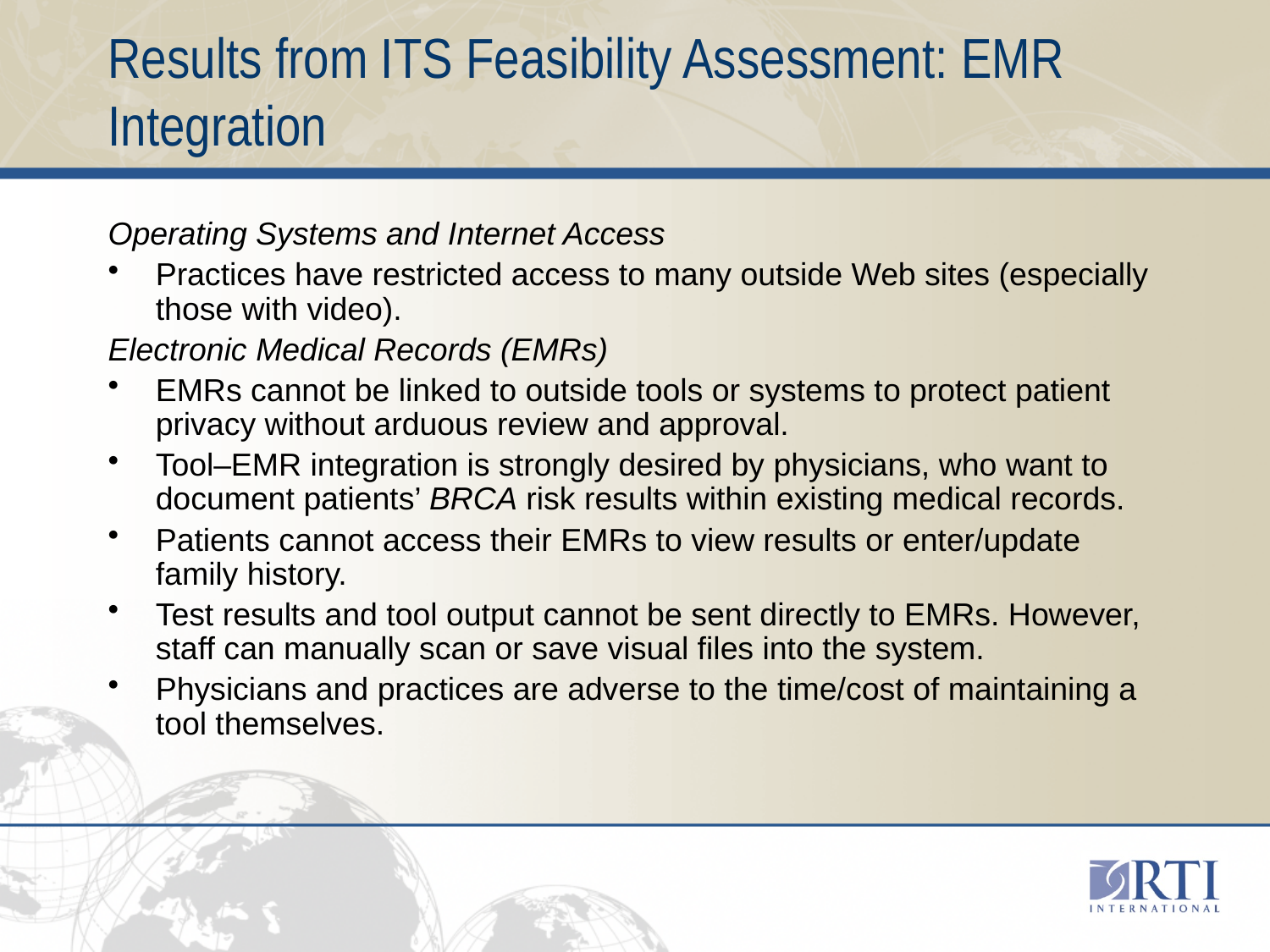

# Results from ITS Feasibility Assessment: EMR Integration
Operating Systems and Internet Access
Practices have restricted access to many outside Web sites (especially those with video).
Electronic Medical Records (EMRs)
EMRs cannot be linked to outside tools or systems to protect patient privacy without arduous review and approval.
Tool–EMR integration is strongly desired by physicians, who want to document patients’ BRCA risk results within existing medical records.
Patients cannot access their EMRs to view results or enter/update family history.
Test results and tool output cannot be sent directly to EMRs. However, staff can manually scan or save visual files into the system.
Physicians and practices are adverse to the time/cost of maintaining a tool themselves.